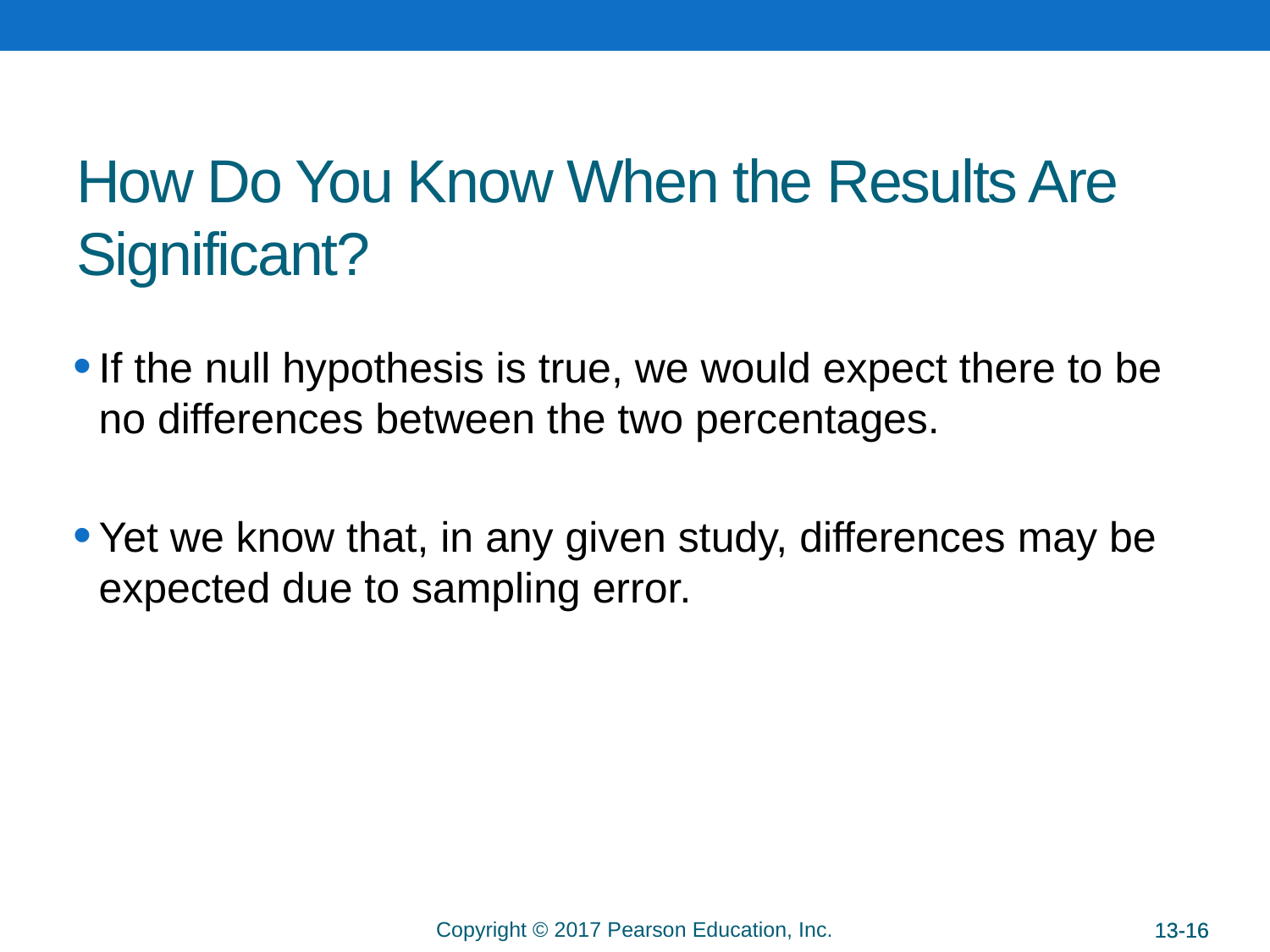

# How Do You Know When the Results Are Significant?
If the null hypothesis is true, we would expect there to be no differences between the two percentages.

Yet we know that, in any given study, differences may be expected due to sampling error.